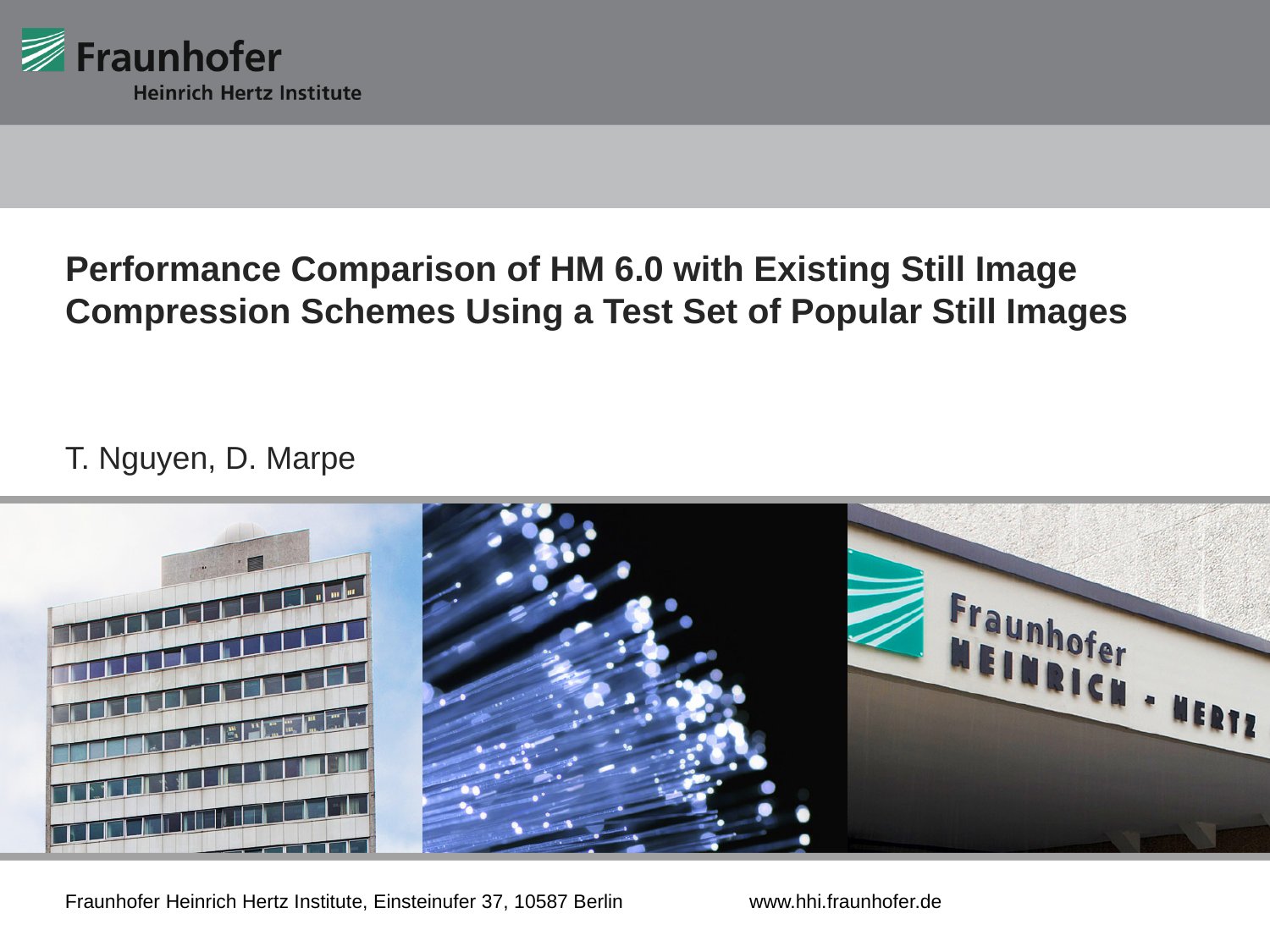

Performance Comparison of HM 6.0 with Existing Still Image Compression Schemes Using a Test Set of Popular Still Images
T. Nguyen, D. Marpe